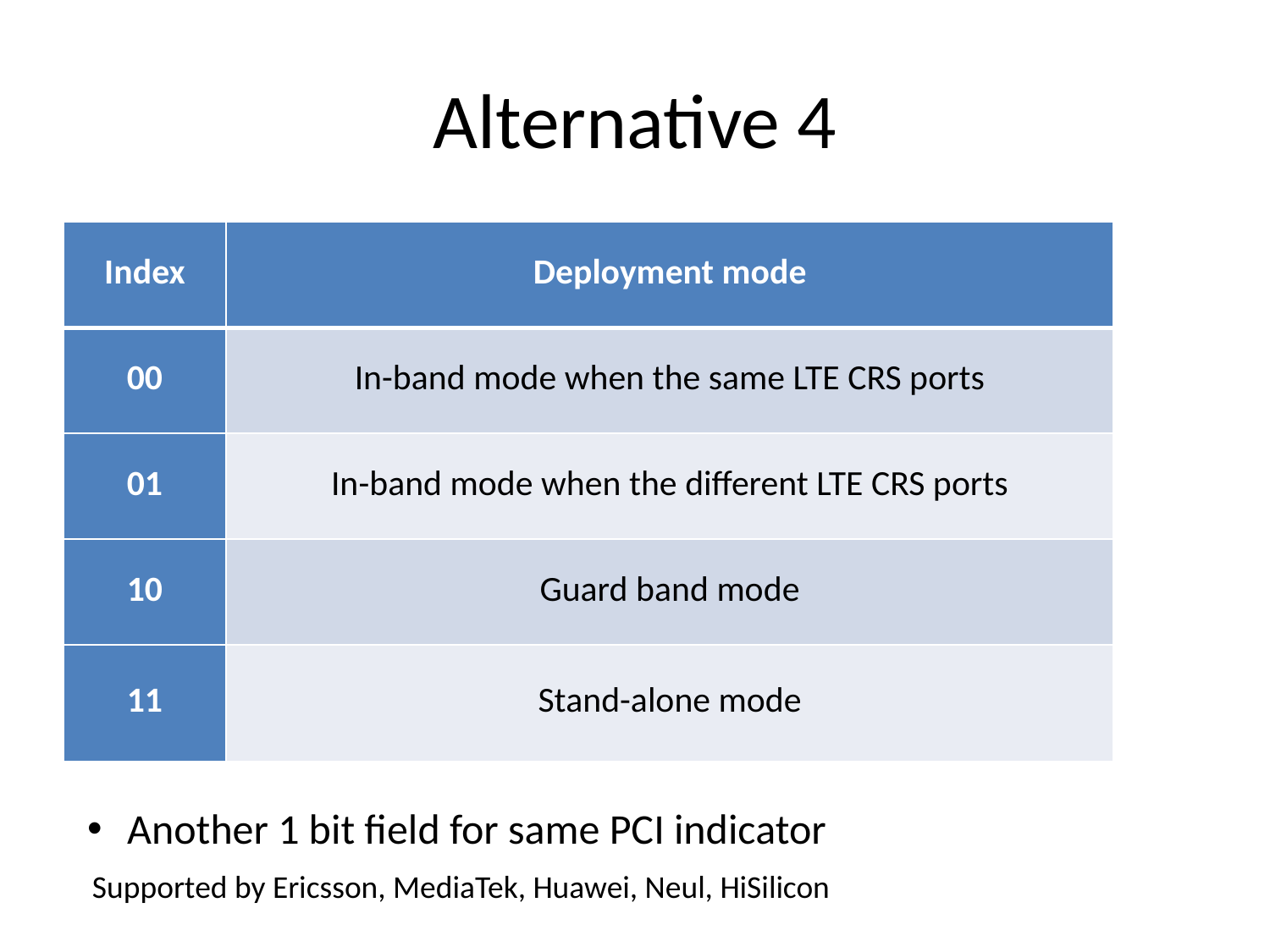

# Alternative 4
| Index | Deployment mode |
| --- | --- |
| 00 | In-band mode when the same LTE CRS ports |
| 01 | In-band mode when the different LTE CRS ports |
| 10 | Guard band mode |
| 11 | Stand-alone mode |
Another 1 bit field for same PCI indicator
Supported by Ericsson, MediaTek, Huawei, Neul, HiSilicon